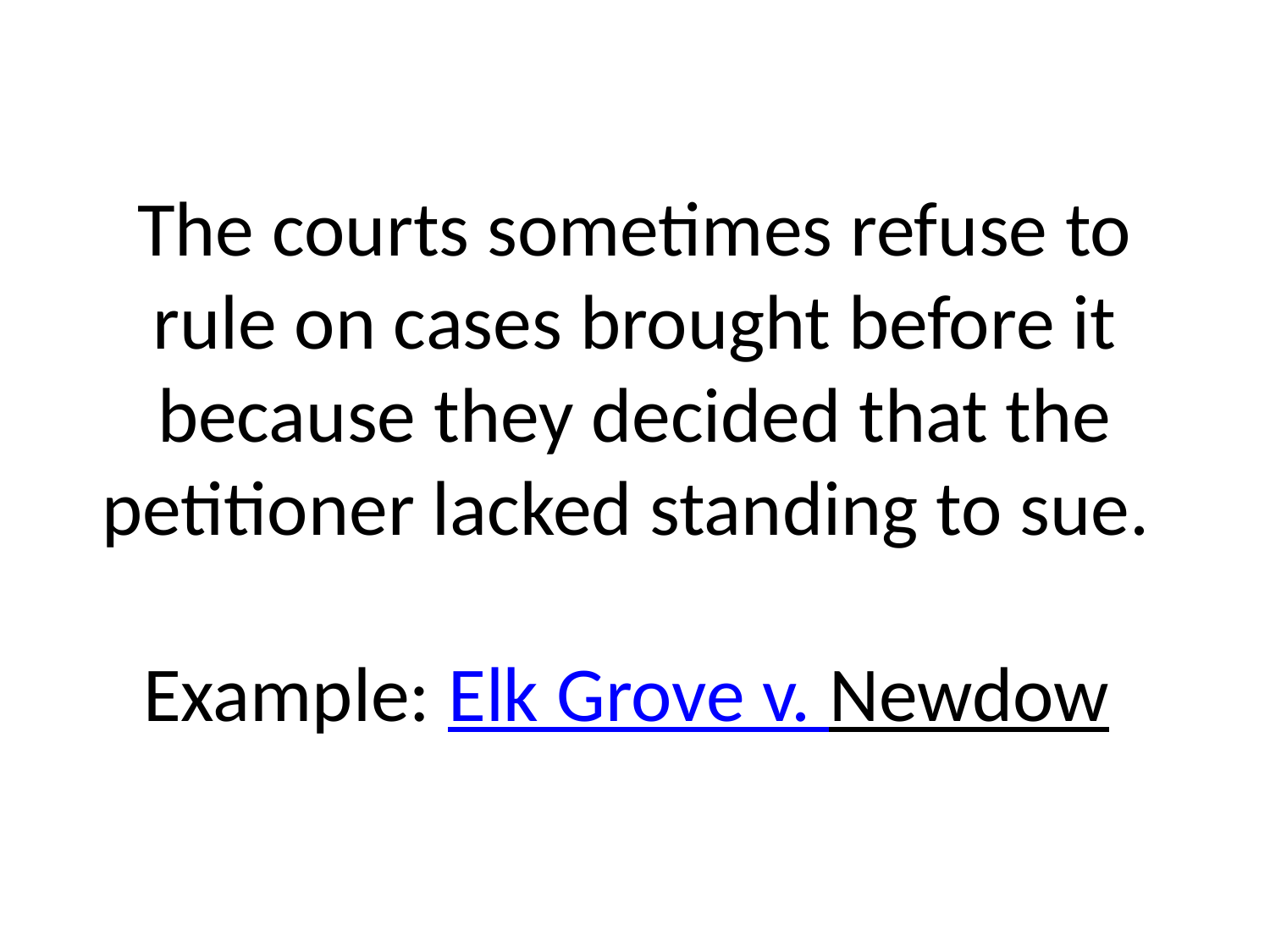

# The courts sometimes refuse to rule on cases brought before it because they decided that the petitioner lacked standing to sue. Example: Elk Grove v. Newdow